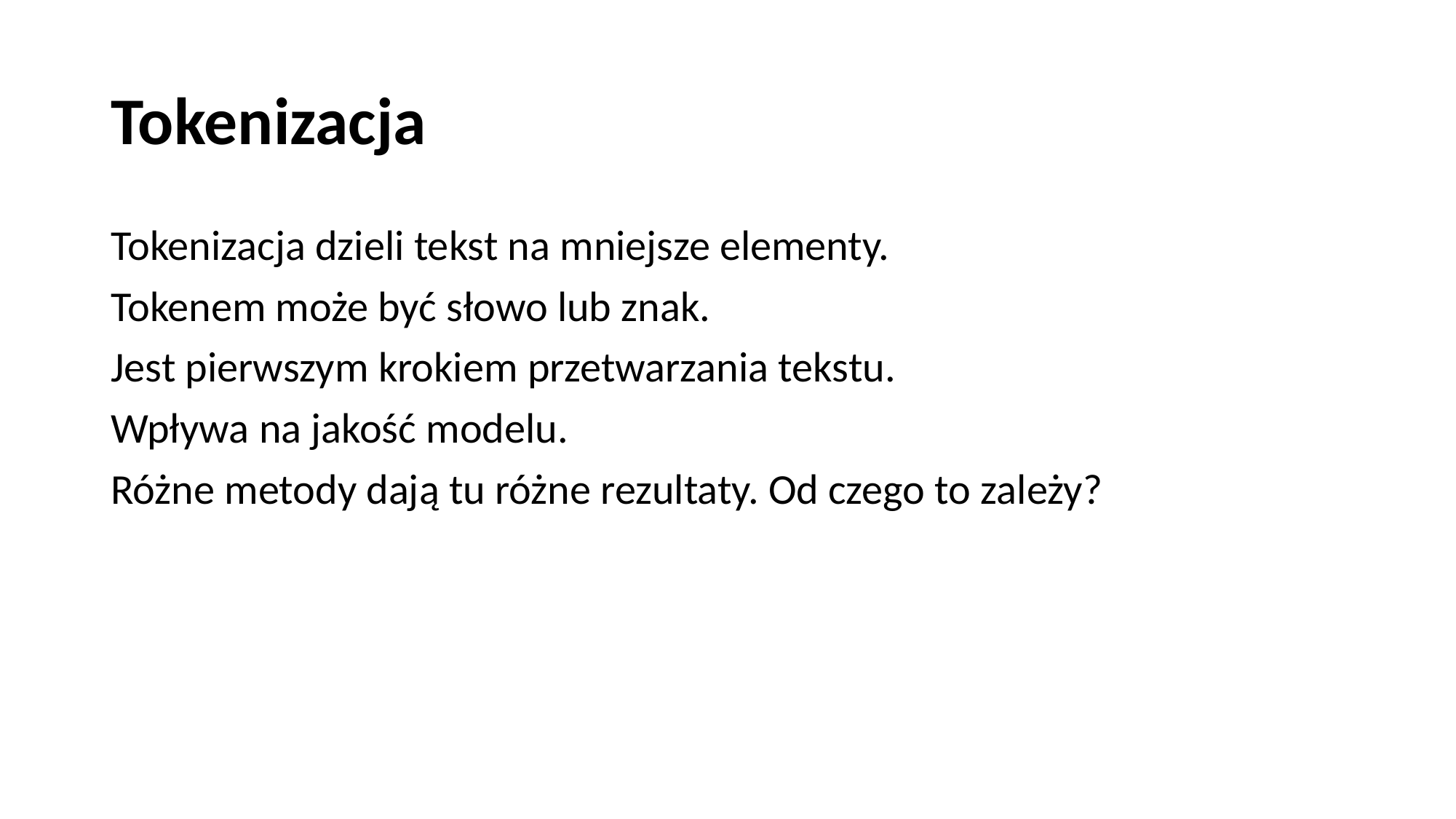

# Tokenizacja
Tokenizacja dzieli tekst na mniejsze elementy.
Tokenem może być słowo lub znak.
Jest pierwszym krokiem przetwarzania tekstu.
Wpływa na jakość modelu.
Różne metody dają tu różne rezultaty. Od czego to zależy?